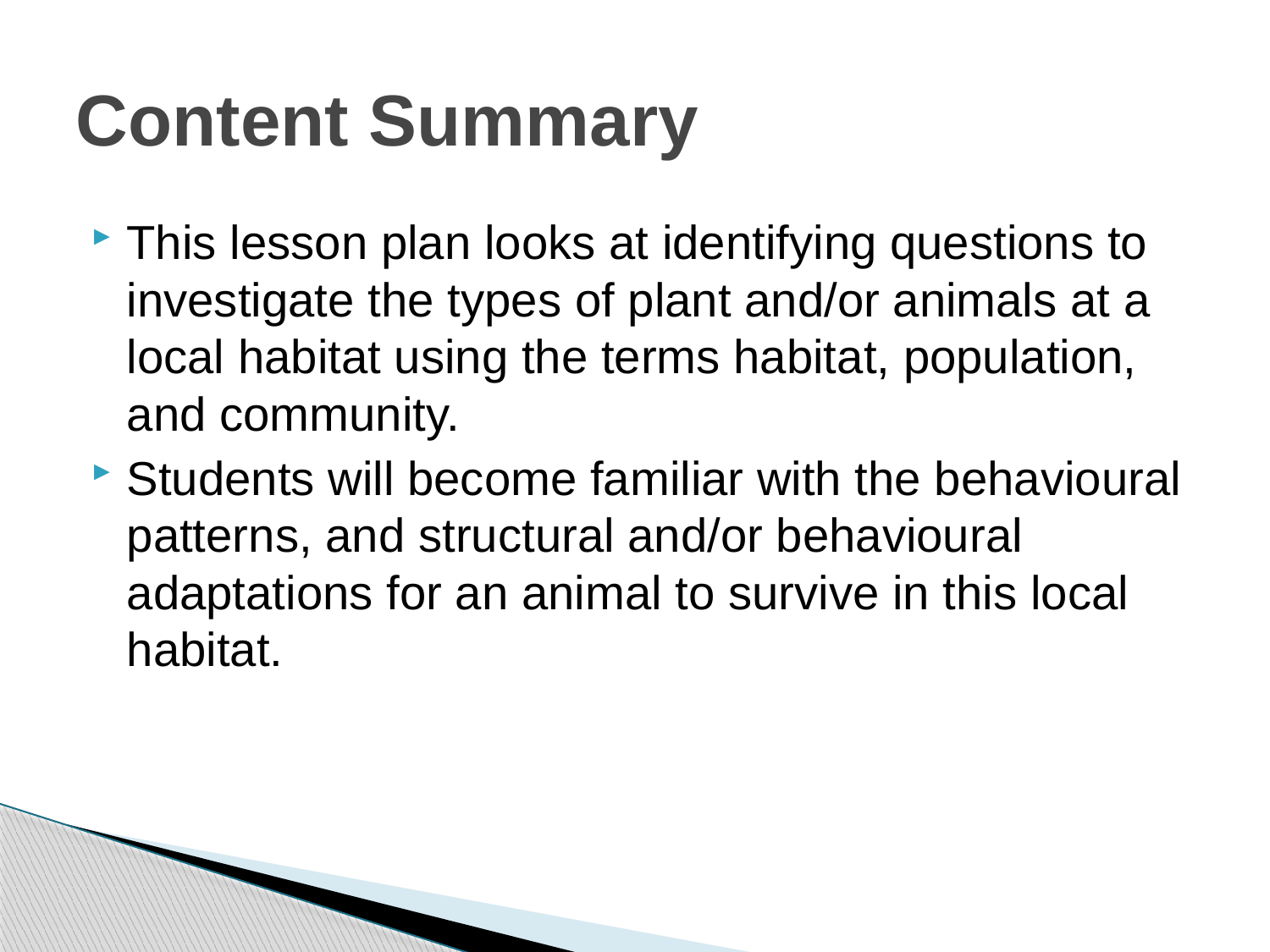

# Content Summary
This lesson plan looks at identifying questions to investigate the types of plant and/or animals at a local habitat using the terms habitat, population, and community.
Students will become familiar with the behavioural patterns, and structural and/or behavioural adaptations for an animal to survive in this local habitat.